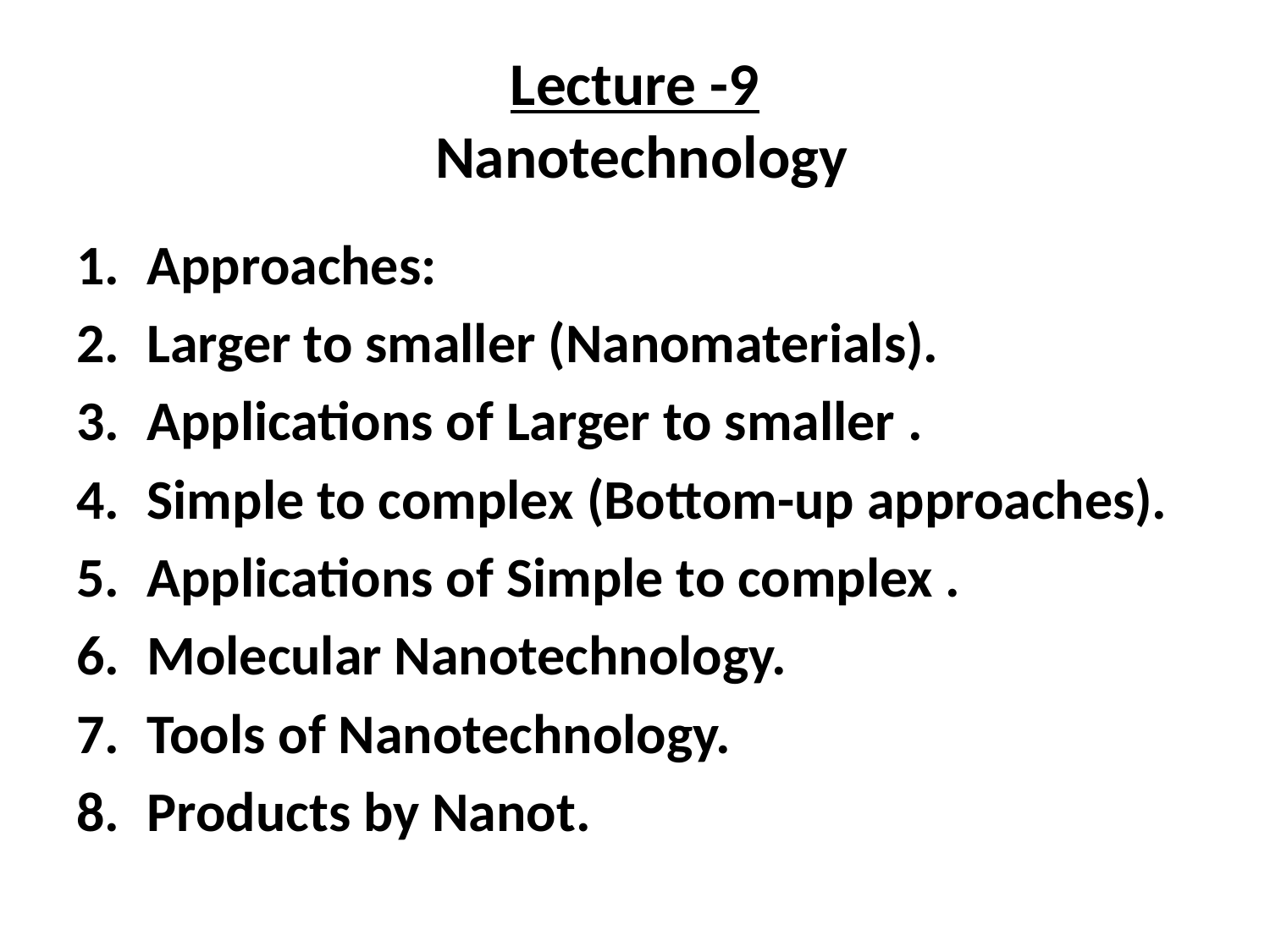

# Lecture -9 Nanotechnology
Approaches:
Larger to smaller (Nanomaterials).
Applications of Larger to smaller .
Simple to complex (Bottom-up approaches).
Applications of Simple to complex .
Molecular Nanotechnology.
Tools of Nanotechnology.
Products by Nanot.